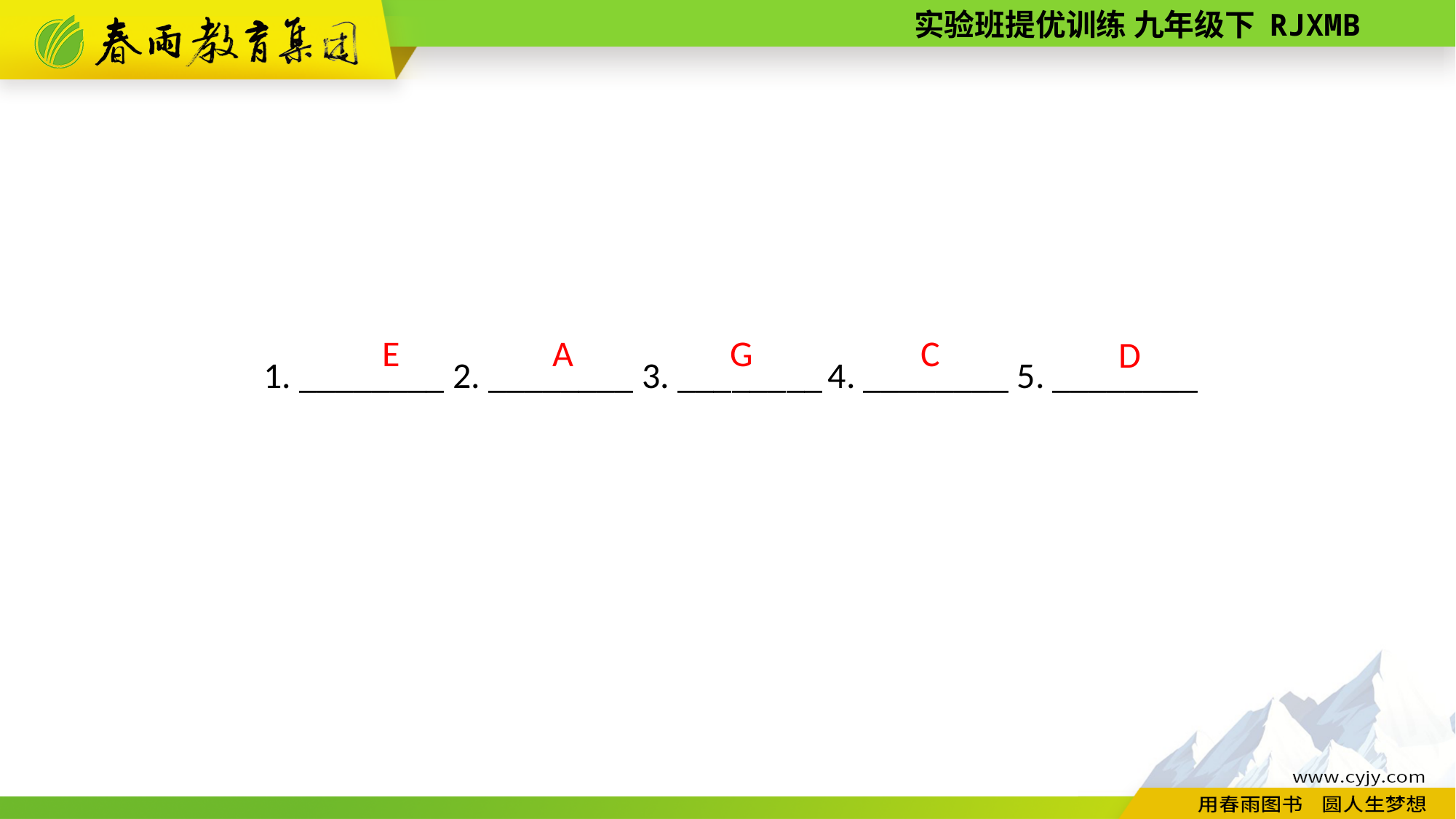

1. ________ 2. ________ 3. ________ 4. ________ 5. ________
 G
C
A
E
D